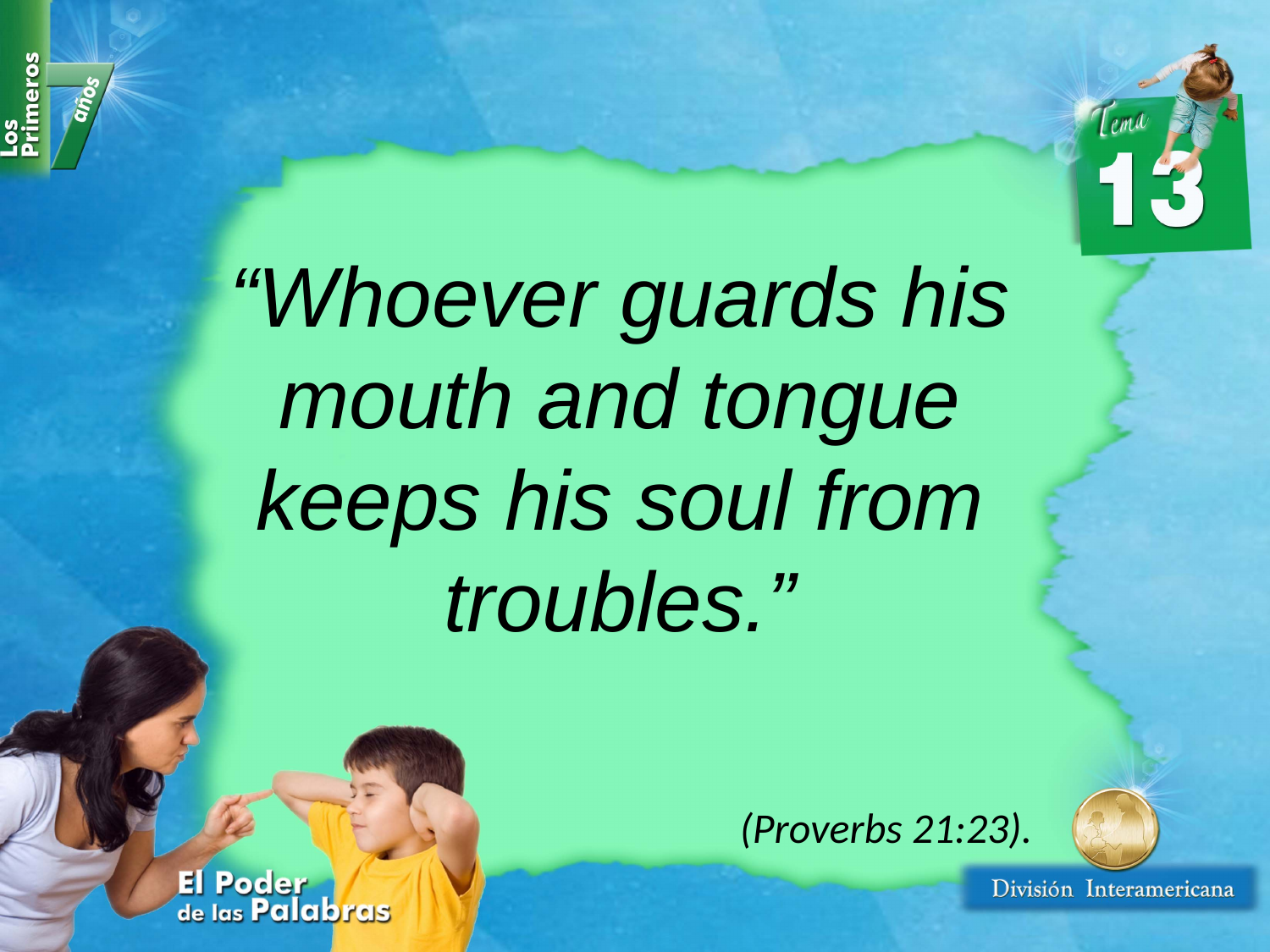

“Whoever guards his mouth and tongue keeps his soul from troubles.”

(Proverbs 21:23).